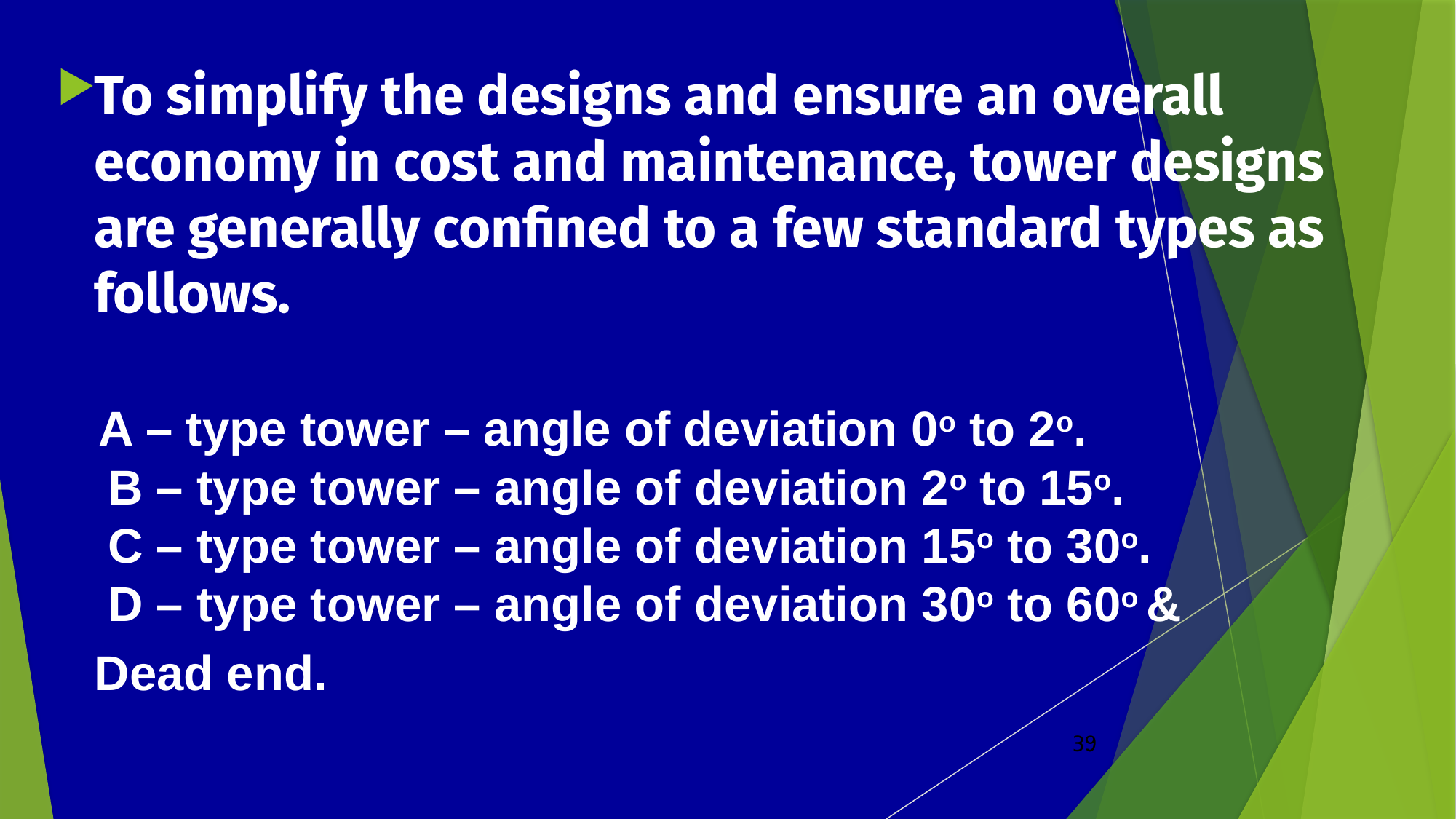

To simplify the designs and ensure an overall economy in cost and maintenance, tower designs are generally confined to a few standard types as follows.

    A – type tower – angle of deviation 0o to 2o.
 B – type tower – angle of deviation 2o to 15o.
 C – type tower – angle of deviation 15o to 30o.
 D – type tower – angle of deviation 30o to 60o &
								Dead end.

39